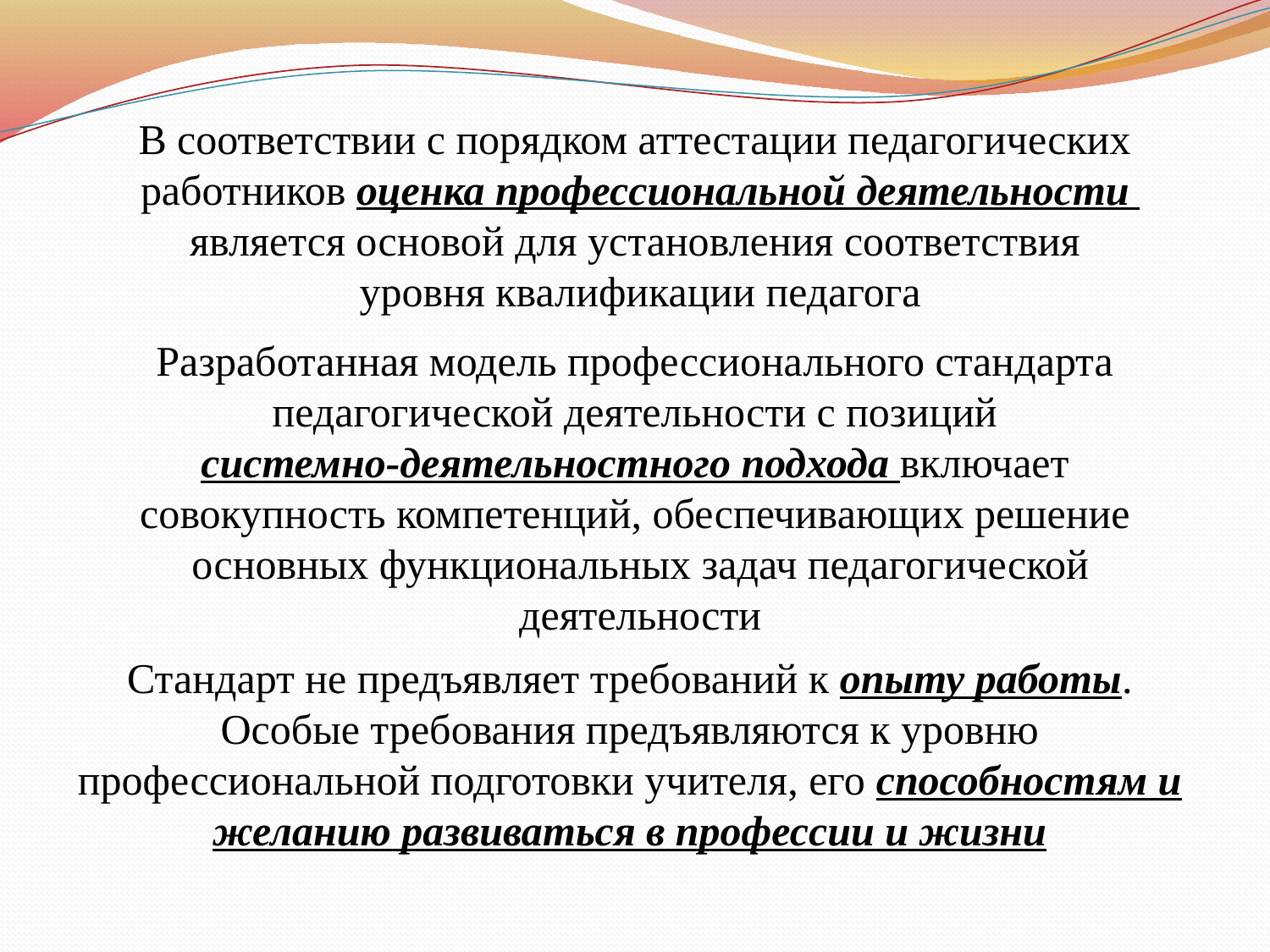

В соответствии с порядком аттестации педагогических
работников оценка профессиональной деятельности
является основой для установления соответствия
уровня квалификации педагога
Разработанная модель профессионального стандарта
педагогической деятельности с позиций
системно-деятельностного подхода включает
совокупность компетенций, обеспечивающих решение
основных функциональных задач педагогической деятельности
Стандарт не предъявляет требований к опыту работы. Особые требования предъявляются к уровню профессиональной подготовки учителя, его способностям и желанию развиваться в профессии и жизни